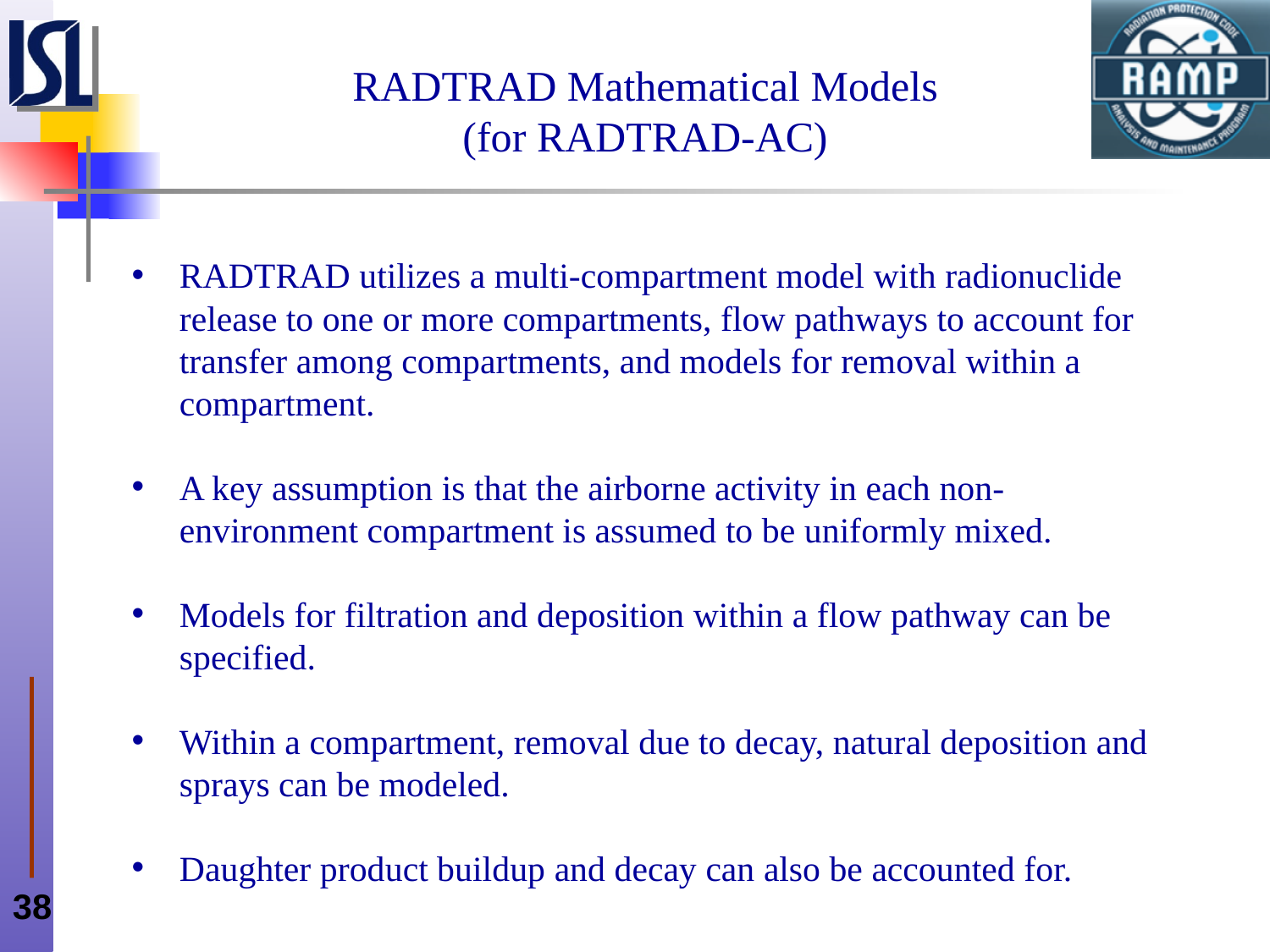

# RADTRAD Mathematical Models (for RADTRAD-AC)
RADTRAD utilizes a multi-compartment model with radionuclide release to one or more compartments, flow pathways to account for transfer among compartments, and models for removal within a compartment.

A key assumption is that the airborne activity in each non-environment compartment is assumed to be uniformly mixed.

Models for filtration and deposition within a flow pathway can be specified.

Within a compartment, removal due to decay, natural deposition and sprays can be modeled.

Daughter product buildup and decay can also be accounted for.